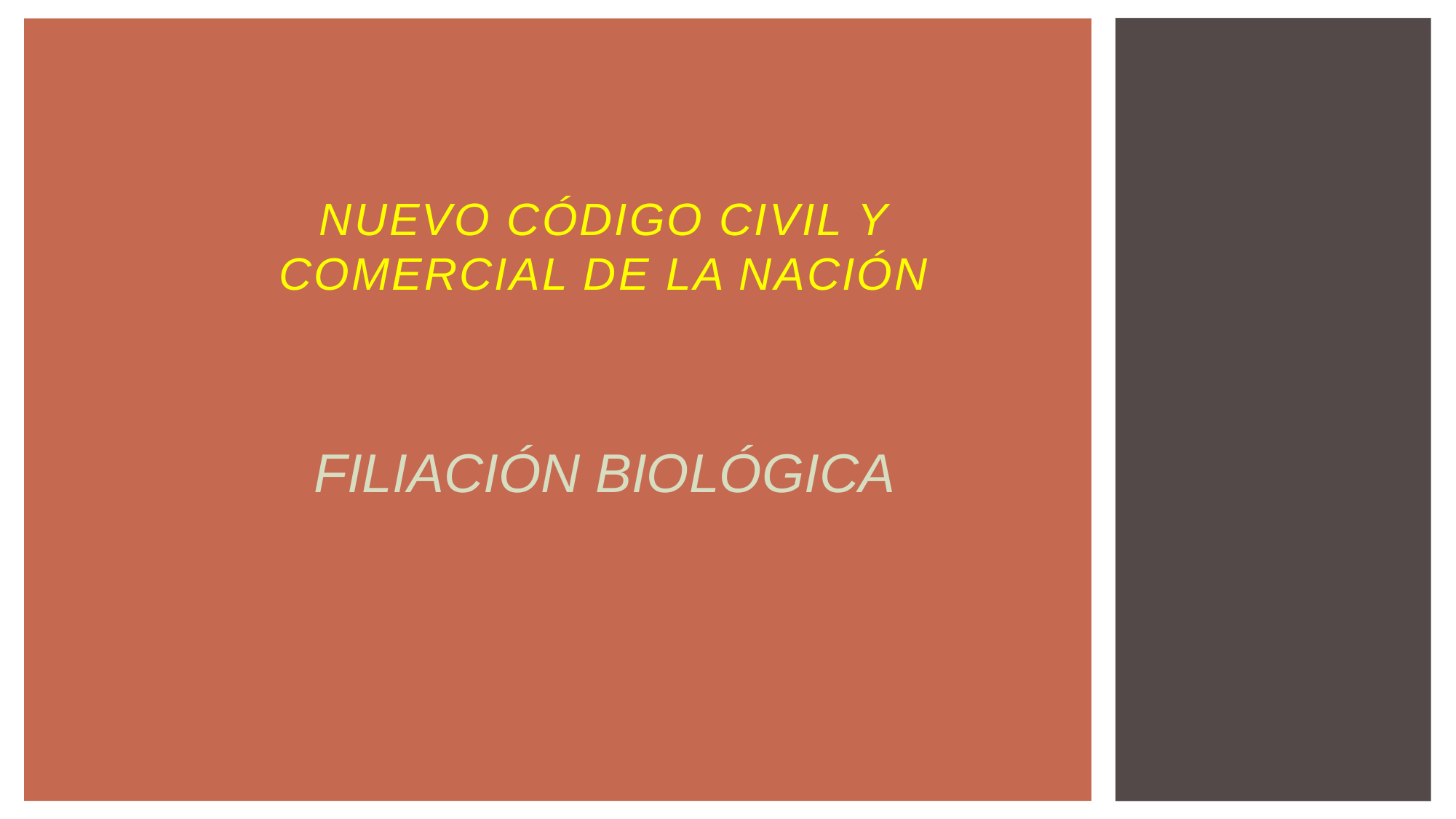

# NUEVO CÓDIGO CIVIL Y COMERCIAL DE LA NACIÓN FILIACIÓN BIOLÓGICA